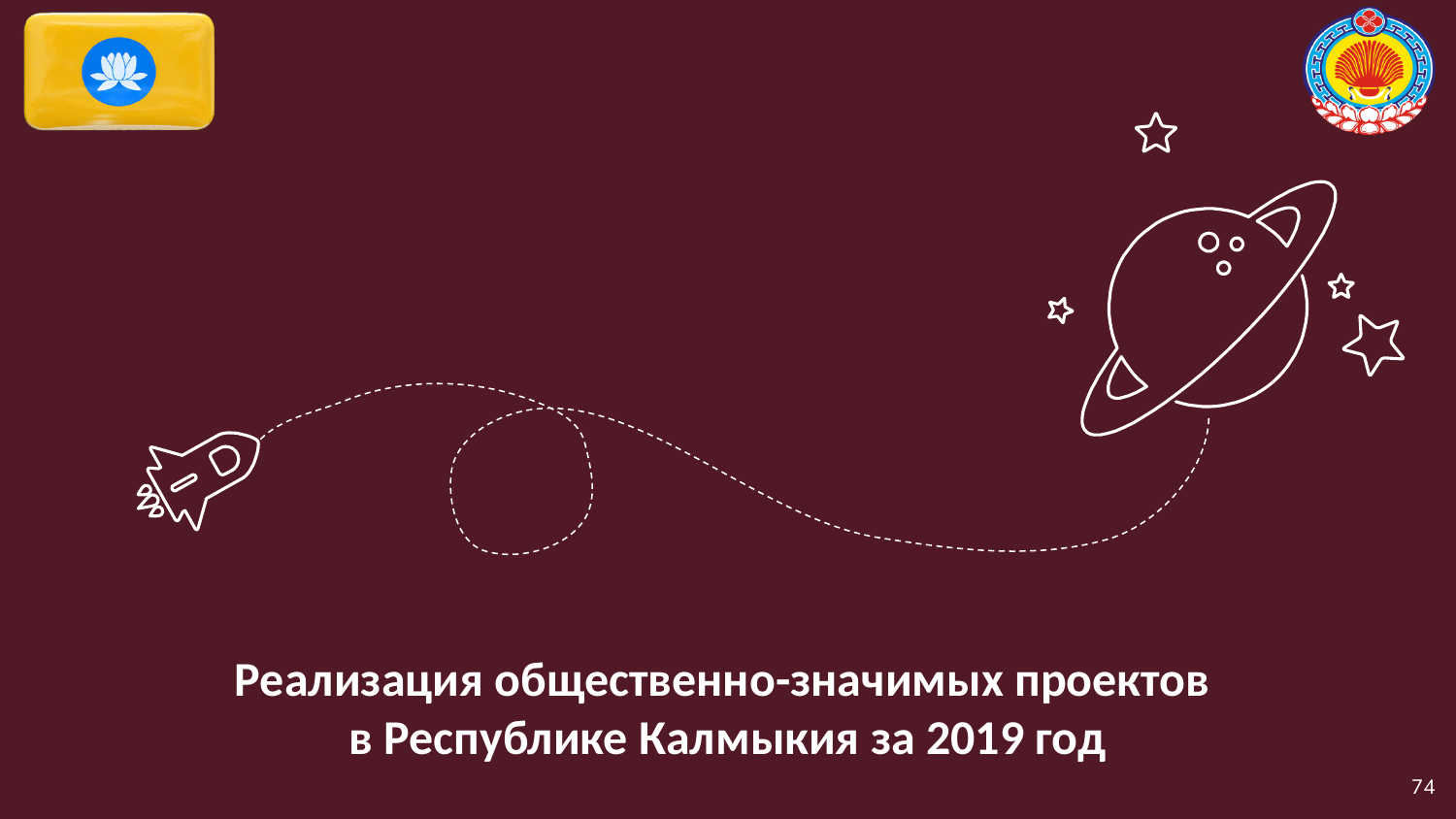

Реализация общественно-значимых проектов
в Республике Калмыкия за 2019 год
74